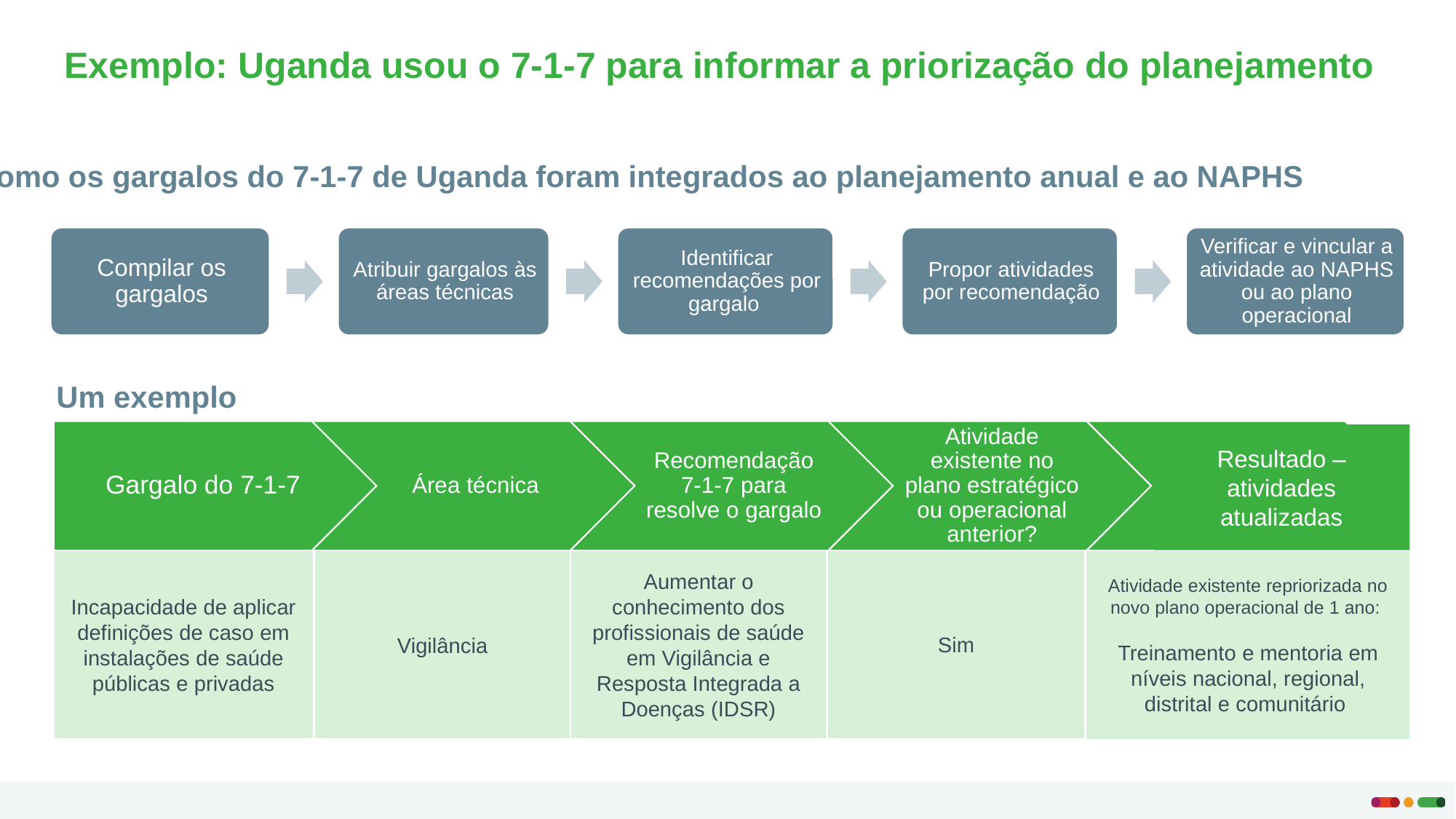

# Exemplo: Uganda usou o 7-1-7 para informar a priorização do planejamento
Como os gargalos do 7-1-7 de Uganda foram integrados ao planejamento anual e ao NAPHS
Compilar os gargalos

Atribuir gargalos às áreas técnicas

Identificar recomendações por gargalo

Propor atividades por recomendação

Verificar e vincular a atividade ao NAPHS ou ao plano operacional
Gargalo do 7-1-7
Área técnica
Recomendação 7-1-7 para resolve o gargalo
Atividade existente no plano estratégico ou operacional anterior?

Resultado – atividades atualizadas
Aumentar o conhecimento dos profissionais de saúde em Vigilância e Resposta Integrada a Doenças (IDSR)
Sim
Incapacidade de aplicar definições de caso em instalações de saúde públicas e privadas
Vigilância
Atividade existente repriorizada no novo plano operacional de 1 ano:

Treinamento e mentoria em níveis nacional, regional, distrital e comunitário
Um exemplo